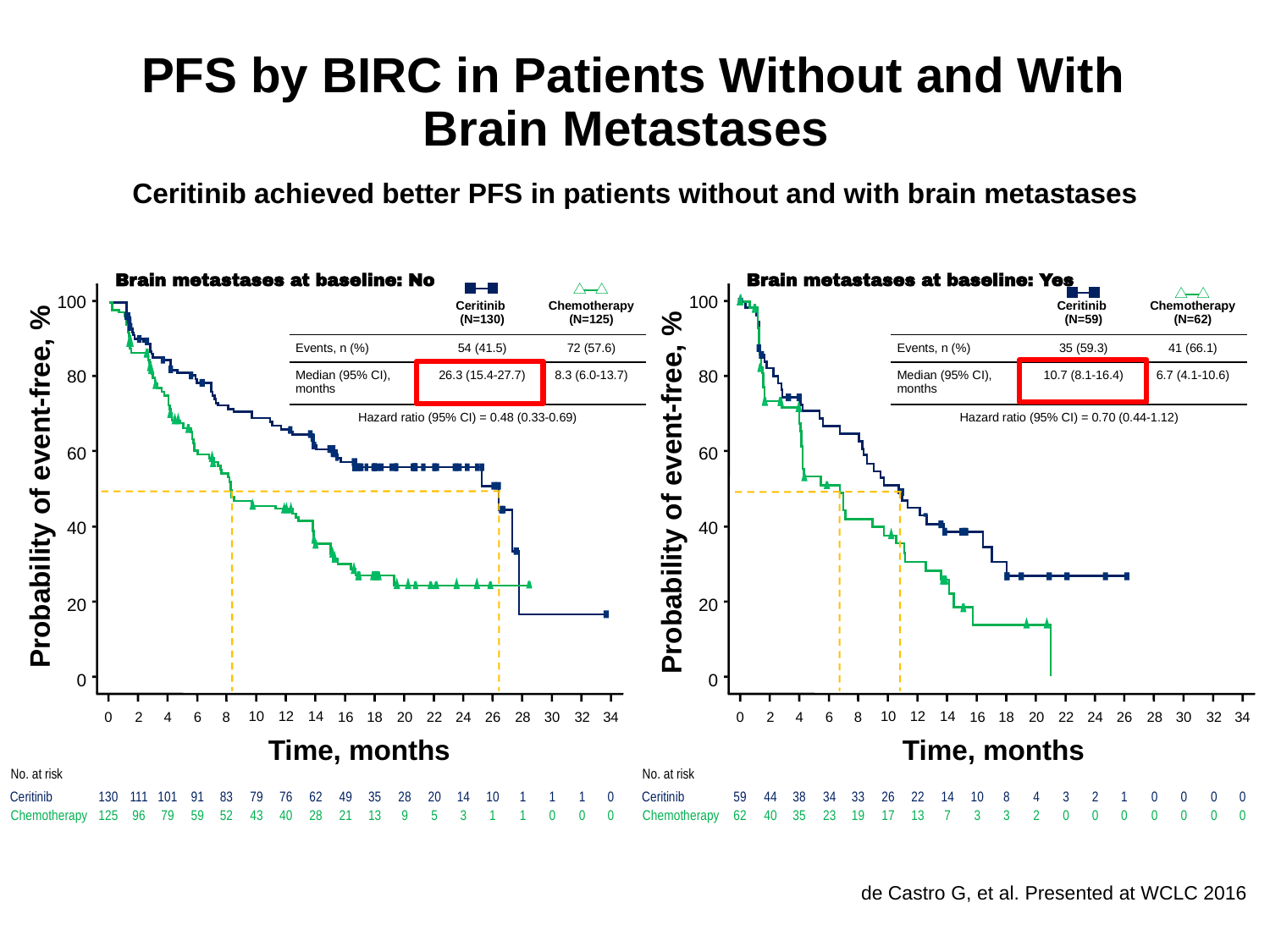

# PFS by BIRC in Patients Without and With Brain Metastases
Ceritinib achieved better PFS in patients without and with brain metastases
Brain metastases at baseline: No
Brain metastases at baseline: Yes

100
100
|  | Ceritinib (N=130) | Chemotherapy (N=125) |
| --- | --- | --- |
| Events, n (%) | 54 (41.5) | 72 (57.6) |
| Median (95% CI), months | 26.3 (15.4-27.7) | 8.3 (6.0-13.7) |
| Hazard ratio (95% CI) = 0.48 (0.33-0.69) |  |  |
|  | Ceritinib (N=59) | Chemotherapy (N=62) |
| --- | --- | --- |
| Events, n (%) | 35 (59.3) | 41 (66.1) |
| Median (95% CI), months | 10.7 (8.1-16.4) | 6.7 (4.1-10.6) |
| Hazard ratio (95% CI) = 0.70 (0.44-1.12) |  |  |

80
80
60
60
Probability of event-free, %
Probability of event-free, %

40
40

20
20
0
0
0
2
4
6
8
10
12
14
16
18
20
22
24
26
28
30
32
34
0
2
4
6
8
10
12
14
16
18
20
22
24
26
28
30
32
34
Time, months
Time, months
No. at risk
No. at risk
Ceritinib
130
111
101
91
83
79
76
62
49
35
28
20
14
10
1
1
1
0
Ceritinib
59
44
38
34
33
26
22
14
10
8
4
3
2
1
0
0
0
0
Chemotherapy
125
96
79
59
52
43
40
28
21
13
9
5
3
1
1
0
0
0
Chemotherapy
62
40
35
23
19
17
13
7
3
3
2
0
0
0
0
0
0
0

de Castro G, et al. Presented at WCLC 2016